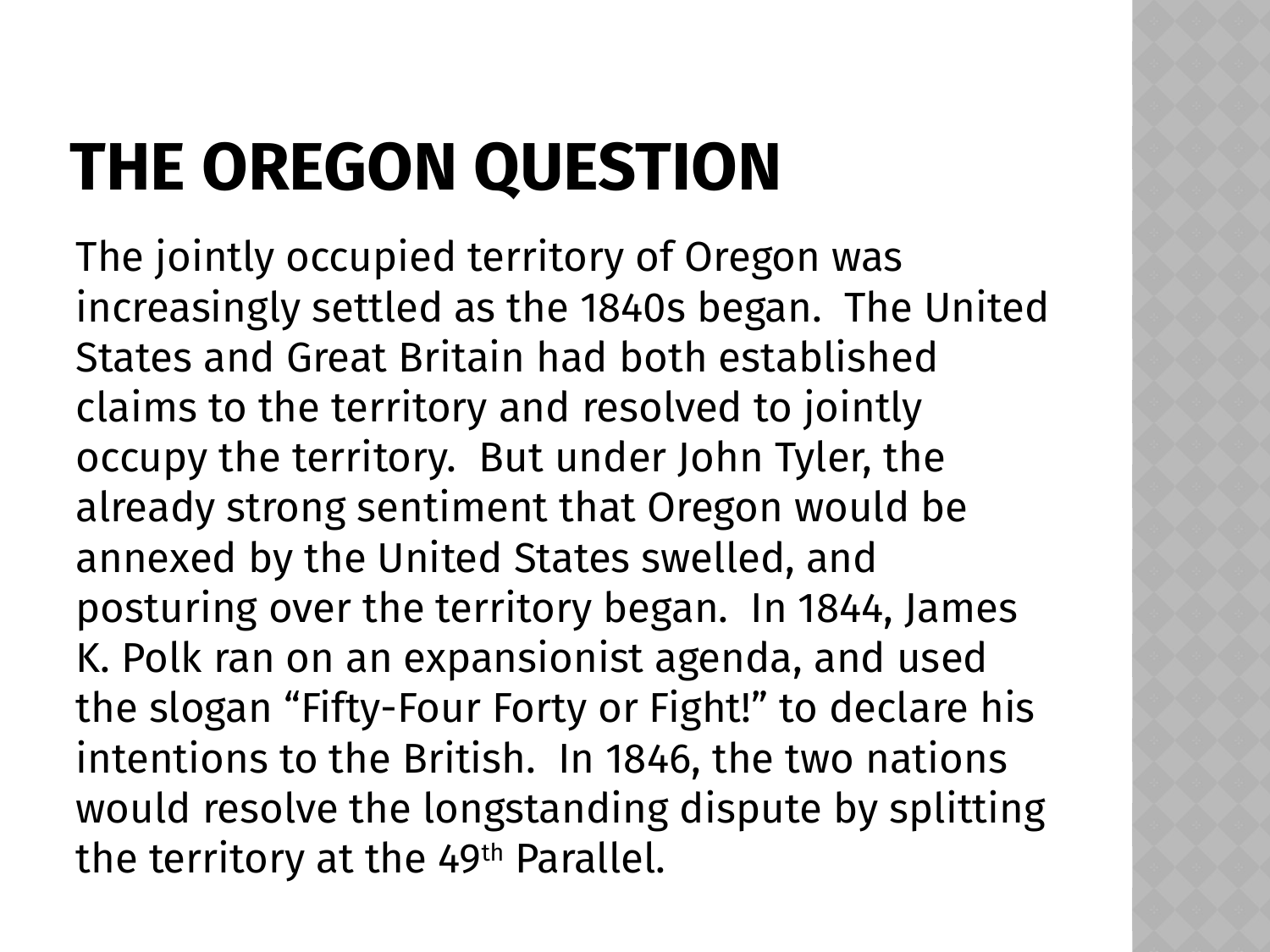

# The Oregon Question
The jointly occupied territory of Oregon was increasingly settled as the 1840s began.  The United States and Great Britain had both established claims to the territory and resolved to jointly occupy the territory.  But under John Tyler, the already strong sentiment that Oregon would be annexed by the United States swelled, and posturing over the territory began.  In 1844, James K. Polk ran on an expansionist agenda, and used the slogan “Fifty-Four Forty or Fight!” to declare his intentions to the British.  In 1846, the two nations would resolve the longstanding dispute by splitting the territory at the 49th Parallel.